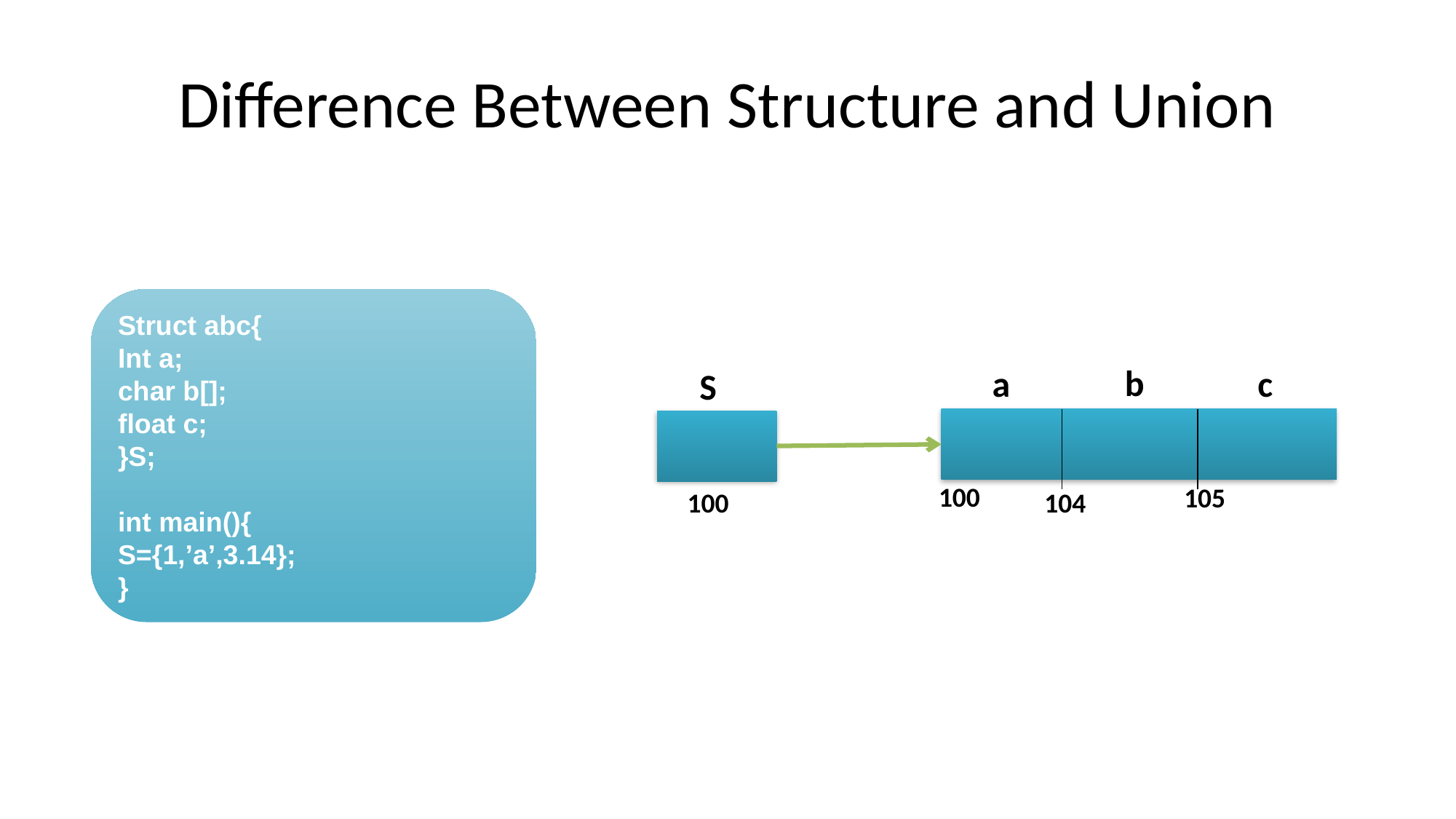

# Difference Between Structure and Union

Structure
Struct abc{
Int a;
char b[];
float c;
}S;

int main(){
S={1,’a’,3.14};
}
b
a
c
S

100
105
100
104
Memory allocation